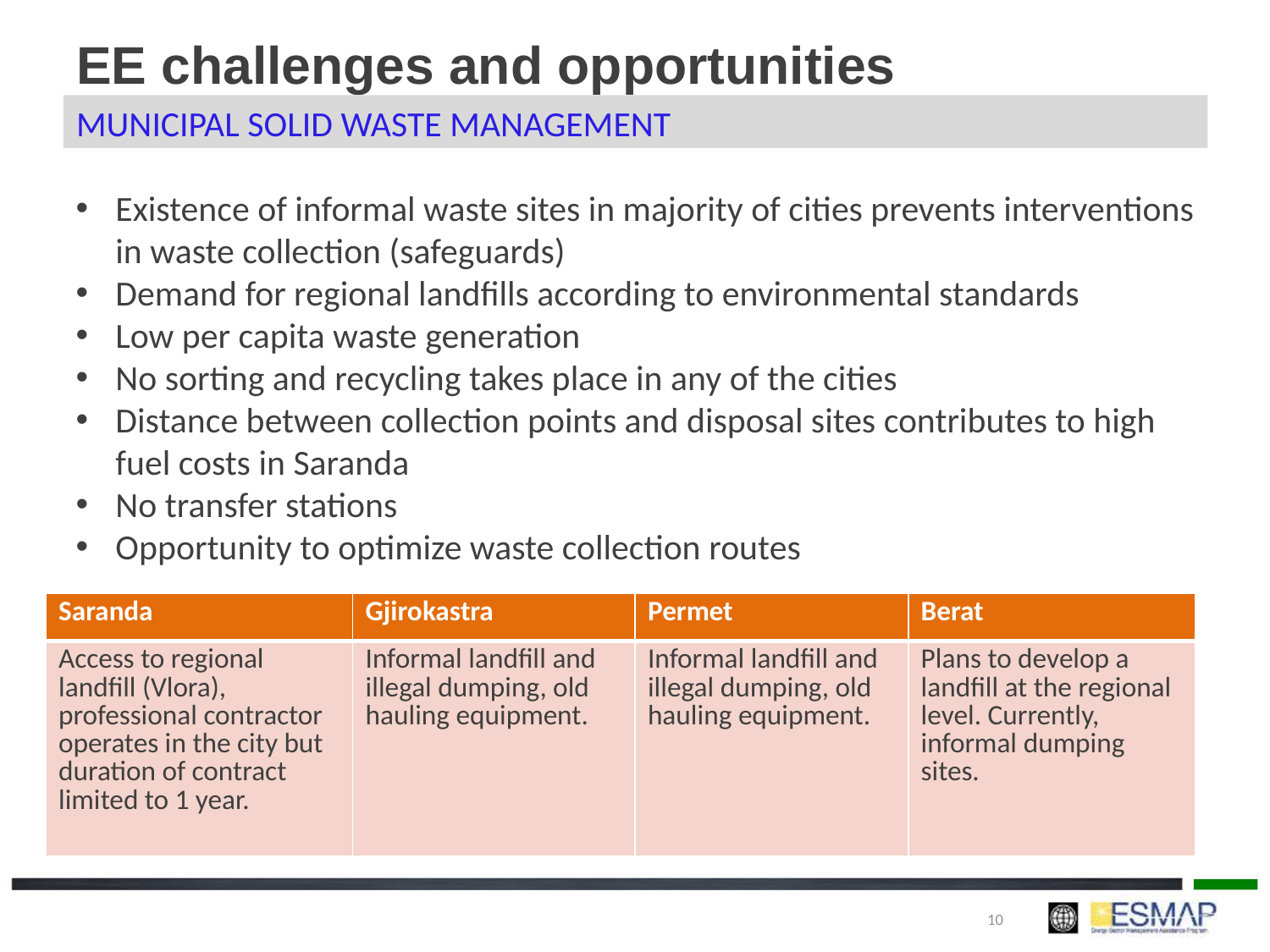

# EE challenges and opportunities
Municipal Solid Waste Management
Existence of informal waste sites in majority of cities prevents interventions in waste collection (safeguards)
Demand for regional landfills according to environmental standards
Low per capita waste generation
No sorting and recycling takes place in any of the cities
Distance between collection points and disposal sites contributes to high fuel costs in Saranda
No transfer stations
Opportunity to optimize waste collection routes

| Saranda | Gjirokastra | Permet | Berat |
| --- | --- | --- | --- |
| Access to regional landfill (Vlora), professional contractor operates in the city but duration of contract limited to 1 year. | Informal landfill and illegal dumping, old hauling equipment. | Informal landfill and illegal dumping, old hauling equipment. | Plans to develop a landfill at the regional level. Currently, informal dumping sites. |
10